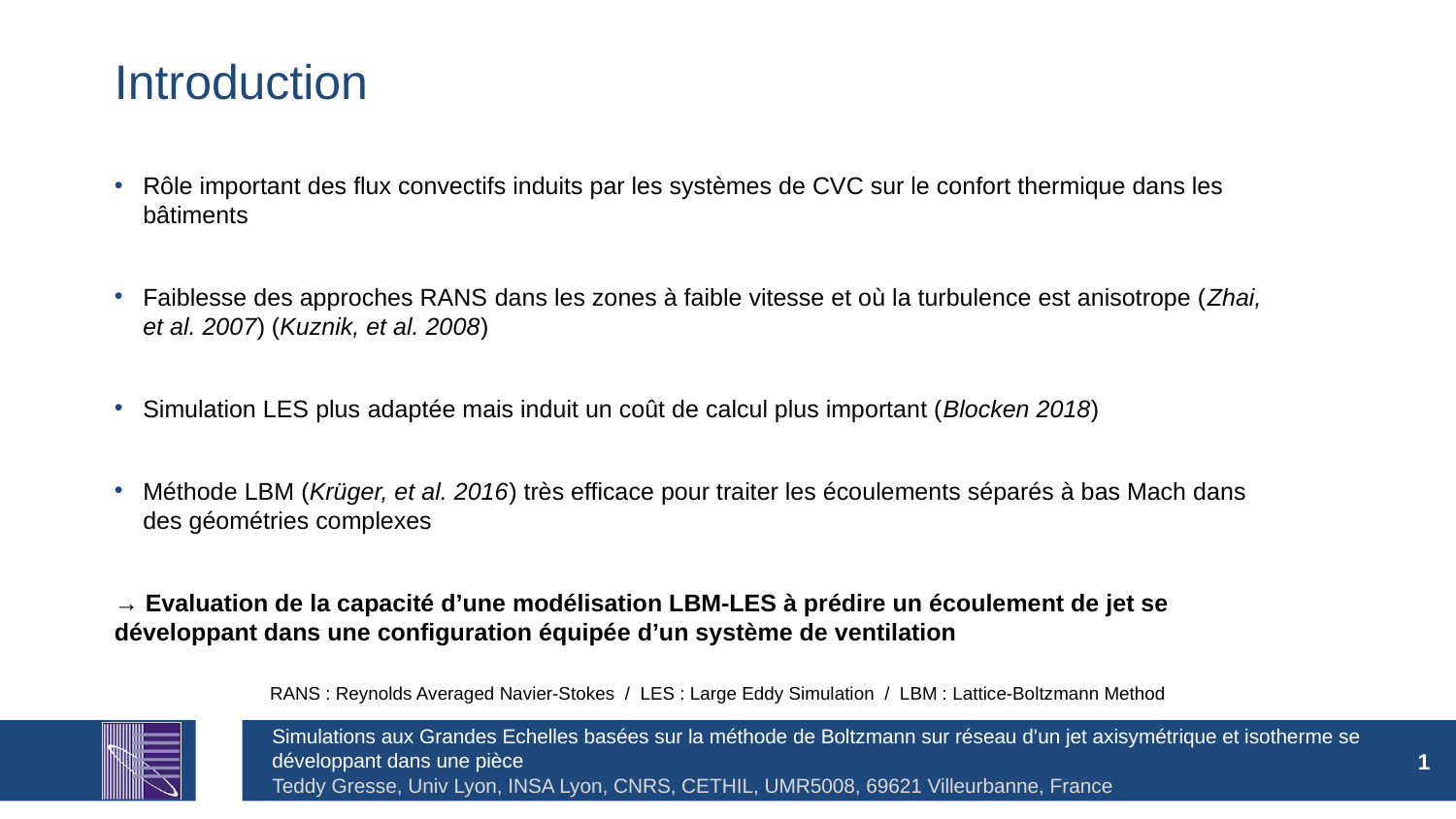

# Introduction

Rôle important des flux convectifs induits par les systèmes de CVC sur le confort thermique dans les bâtiments

Faiblesse des approches RANS dans les zones à faible vitesse et où la turbulence est anisotrope (Zhai, et al. 2007) (Kuznik, et al. 2008)

Simulation LES plus adaptée mais induit un coût de calcul plus important (Blocken 2018)

Méthode LBM (Krüger, et al. 2016) très efficace pour traiter les écoulements séparés à bas Mach dans des géométries complexes

→ Evaluation de la capacité d’une modélisation LBM-LES à prédire un écoulement de jet se développant dans une configuration équipée d’un système de ventilation

RANS : Reynolds Averaged Navier-Stokes  /  LES : Large Eddy Simulation  /  LBM : Lattice-Boltzmann Method
Simulations aux Grandes Echelles basées sur la méthode de Boltzmann sur réseau d’un jet axisymétrique et isotherme se développant dans une pièce
1
Teddy Gresse, Univ Lyon, INSA Lyon, CNRS, CETHIL, UMR5008, 69621 Villeurbanne, France